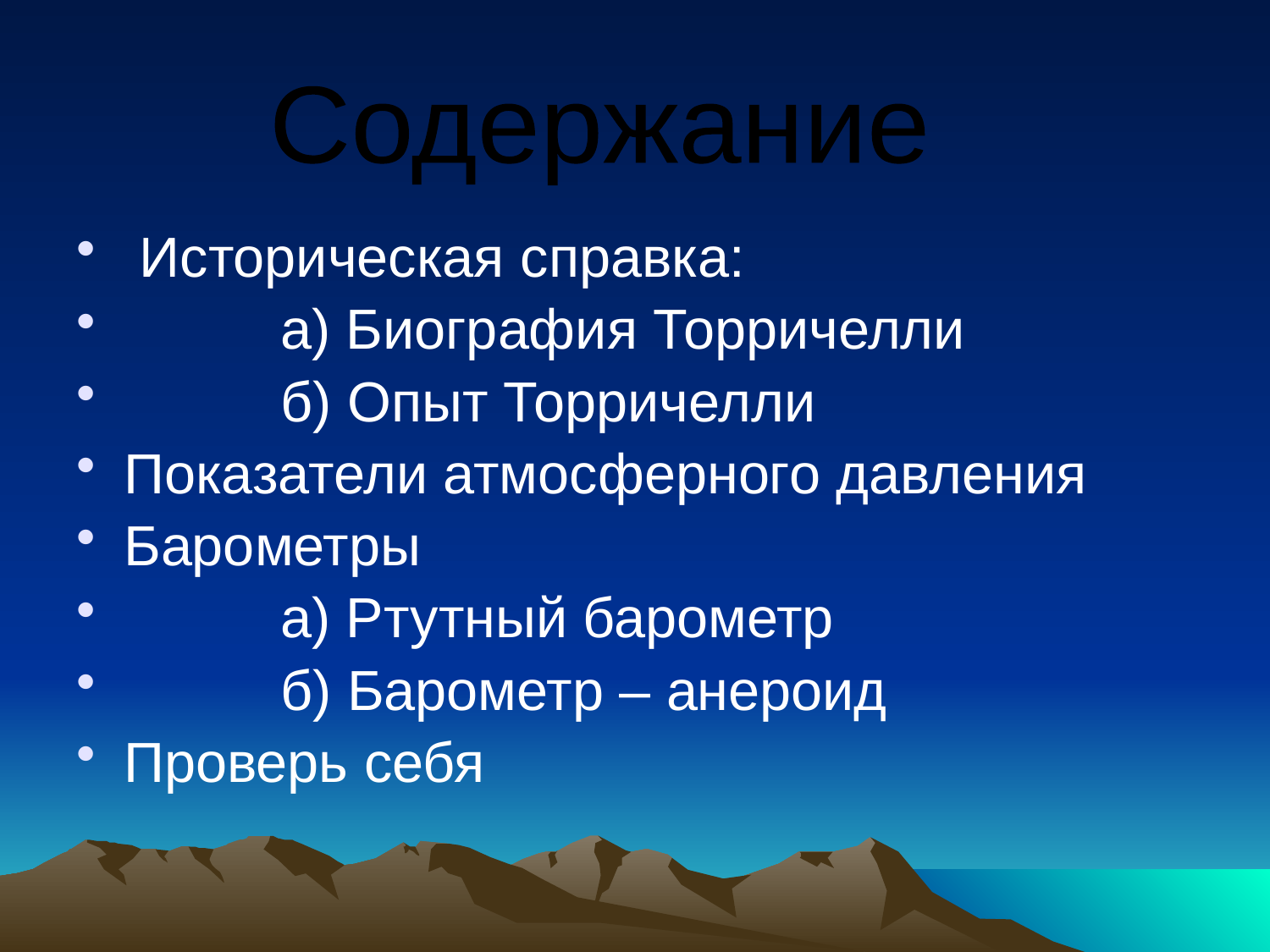

Содержание
 Историческая справка:
          а) Биография Торричелли
          б) Опыт Торричелли
Показатели атмосферного давления
Барометры
          а) Ртутный барометр
          б) Барометр – анероид
Проверь себя